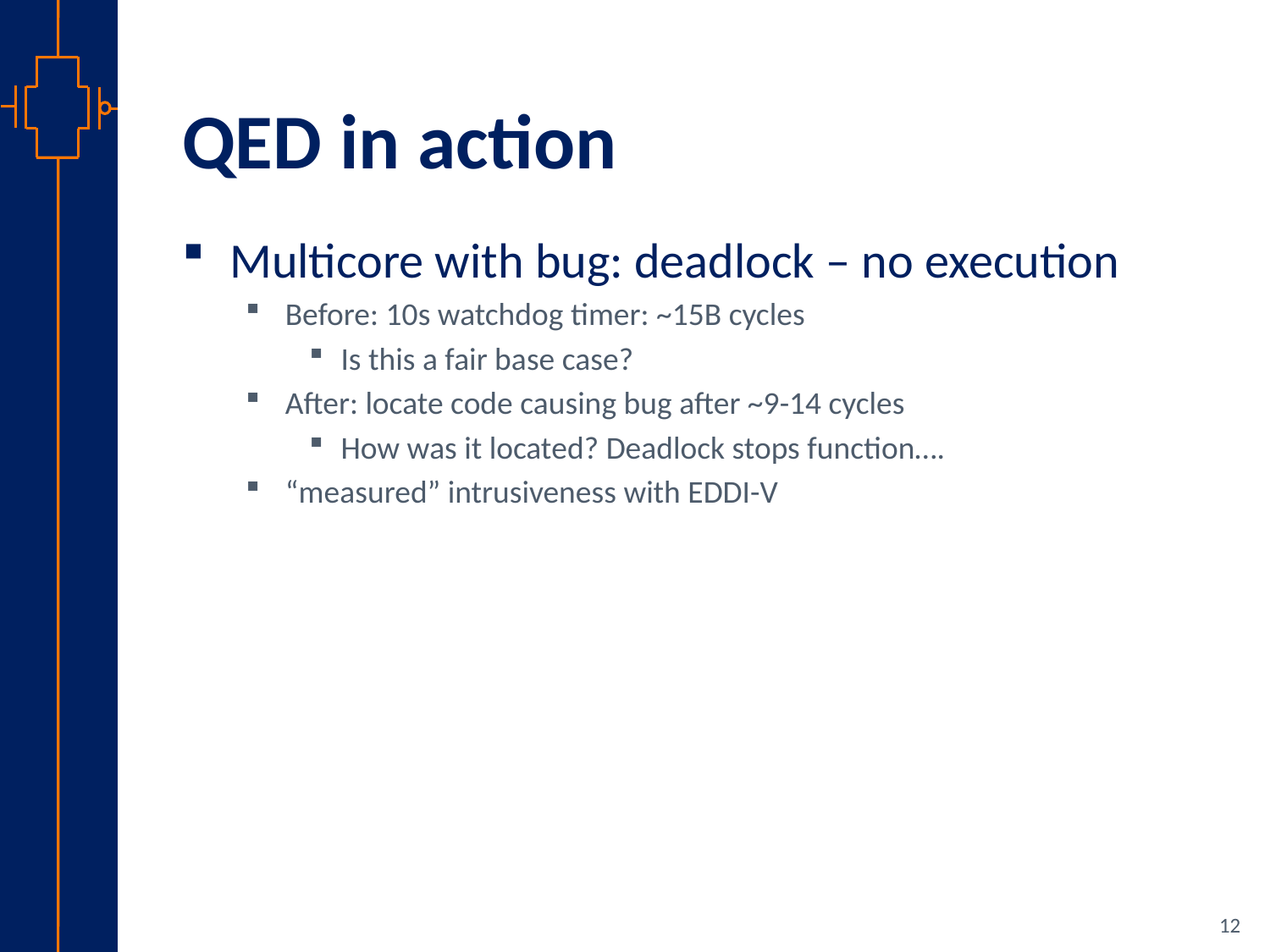

# QED in action
Multicore with bug: deadlock – no execution
Before: 10s watchdog timer: ~15B cycles
Is this a fair base case?
After: locate code causing bug after ~9-14 cycles
How was it located? Deadlock stops function….
“measured” intrusiveness with EDDI-V

12